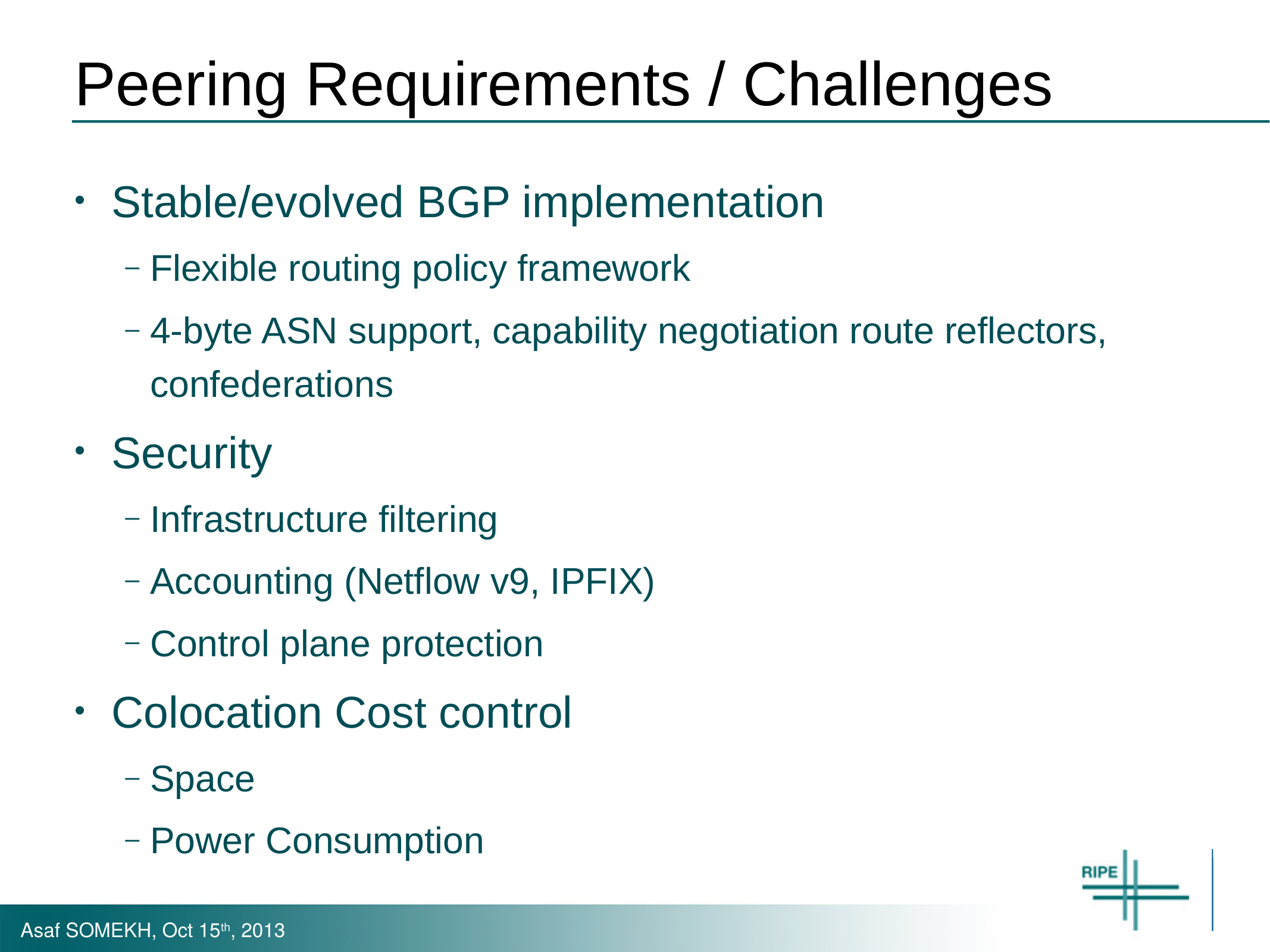

# Peering Requirements / Challenges
Stable/evolved BGP implementation
Flexible routing policy framework
4-byte ASN support, capability negotiation route reflectors, confederations
Security
Infrastructure filtering
Accounting (Netflow v9, IPFIX)
Control plane protection
Colocation Cost control
Space
Power Consumption